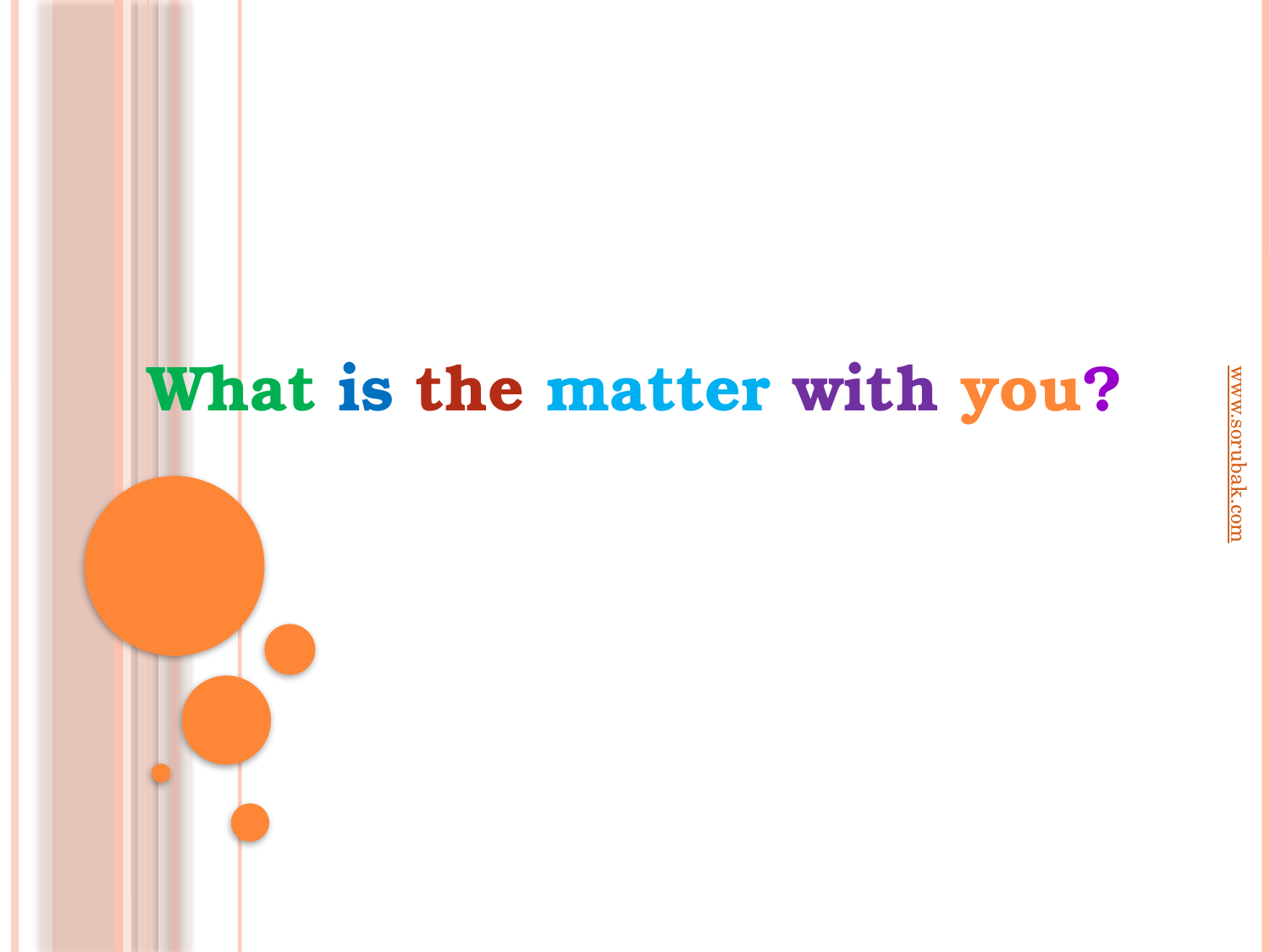

What is the matter with you?
www.sorubak.com